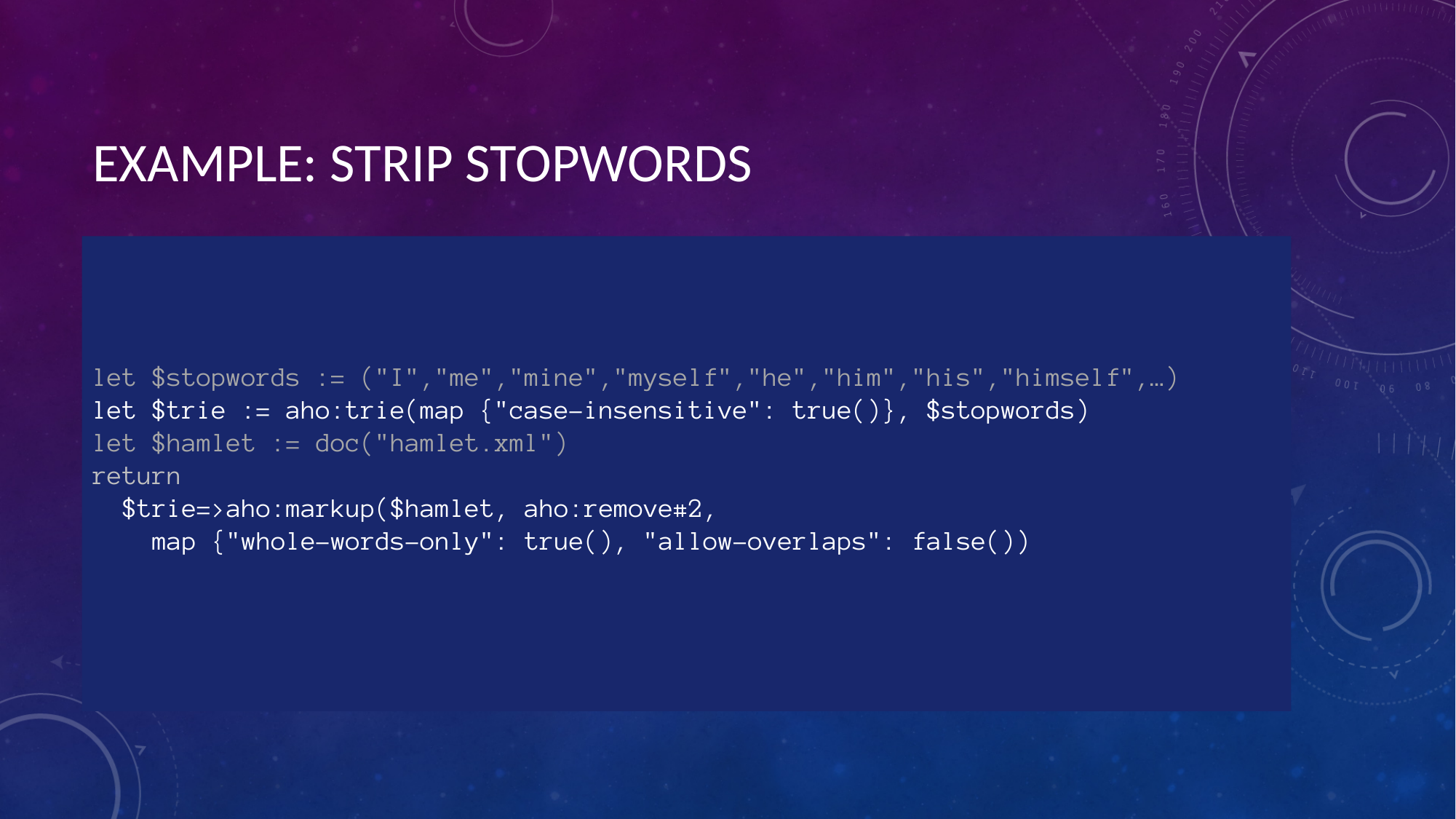

# EXAMPLE: STRIP STOPWORDS
let $stopwords := ("I","me","mine","myself","he","him","his","himself",…)
let $trie := aho:trie(map {"case-insensitive": true()}, $stopwords)
let $hamlet := doc("hamlet.xml")
return
  $trie=>aho:markup($hamlet, aho:remove#2,
    map {"whole-words-only": true(), "allow-overlaps": false())